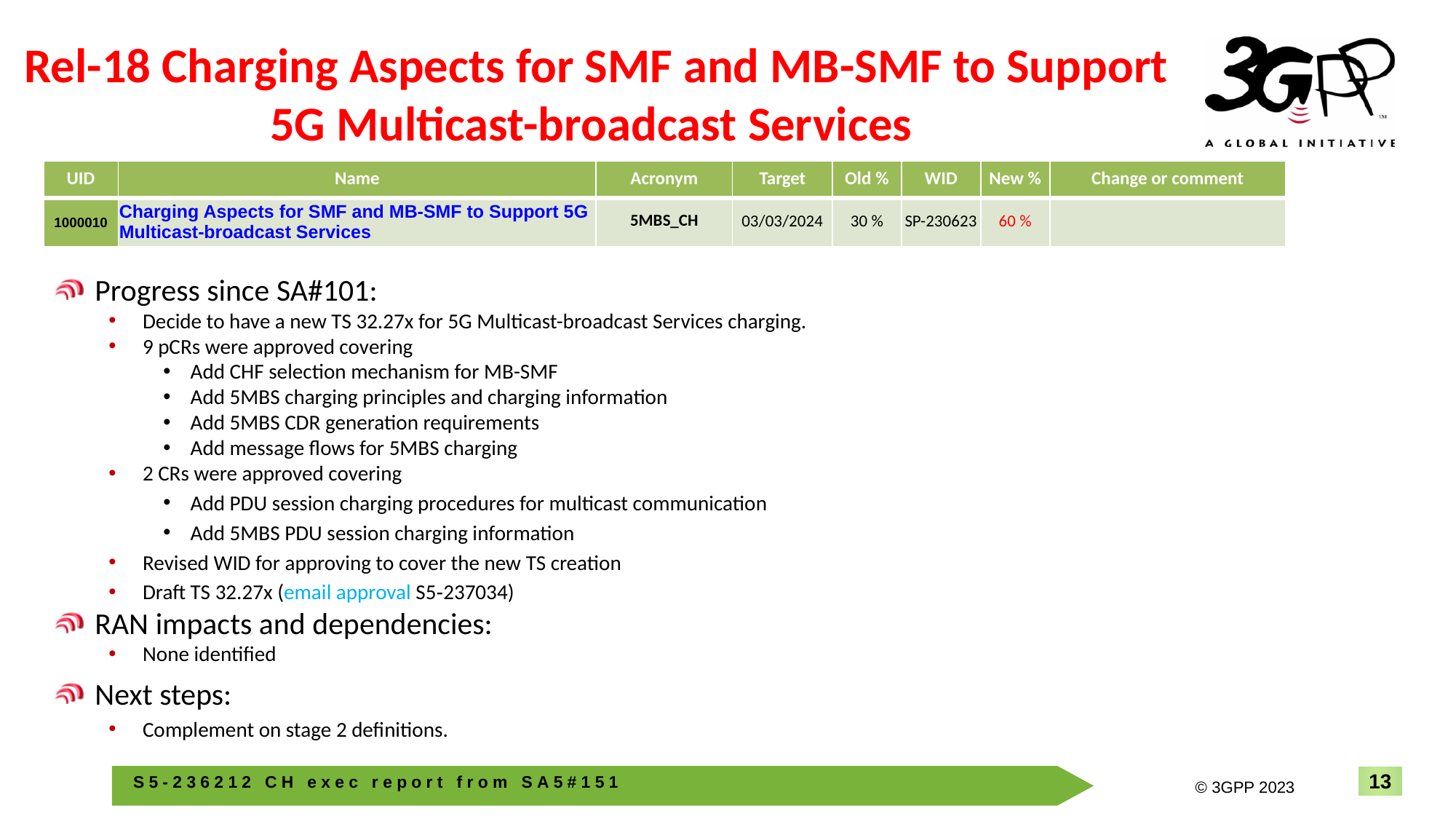

# Rel-18 Charging Aspects for SMF and MB-SMF to Support 5G Multicast-broadcast Services
| UID | Name | Acronym | Target | Old % | WID | New % | Change or comment |
| --- | --- | --- | --- | --- | --- | --- | --- |
| 1000010 | Charging Aspects for SMF and MB-SMF to Support 5G Multicast-broadcast Services | 5MBS\_CH | 03/03/2024 | 30 % | SP-230623 | 60 % |  |
Progress since SA#101:
Decide to have a new TS 32.27x for 5G Multicast-broadcast Services charging.
9 pCRs were approved covering
Add CHF selection mechanism for MB-SMF
Add 5MBS charging principles and charging information
Add 5MBS CDR generation requirements
Add message flows for 5MBS charging
2 CRs were approved covering
Add PDU session charging procedures for multicast communication
Add 5MBS PDU session charging information
Revised WID for approving to cover the new TS creation
Draft TS 32.27x (email approval S5‑237034)
RAN impacts and dependencies:
None identified
Next steps:
Complement on stage 2 definitions.